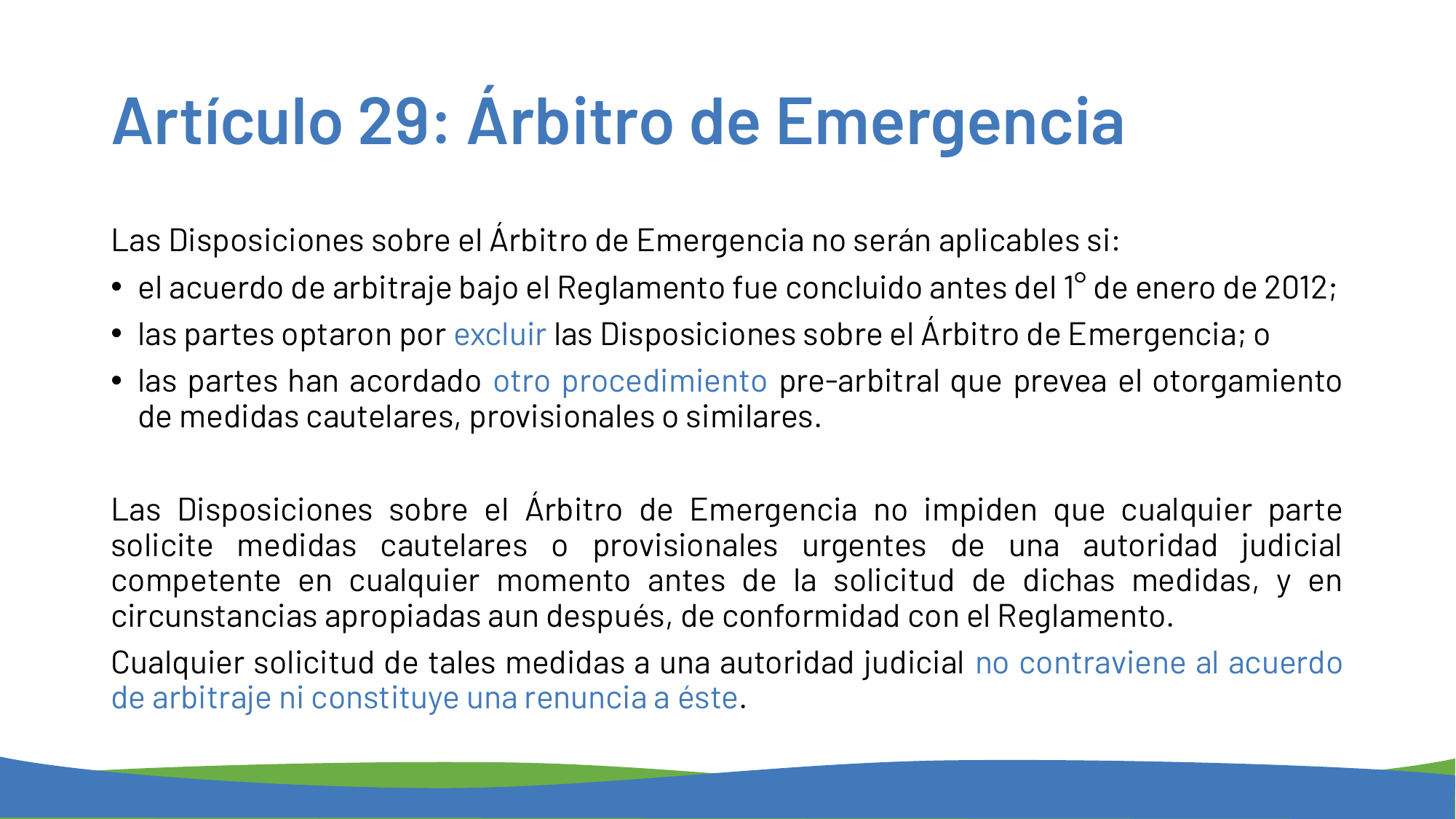

# Artículo 29: Árbitro de Emergencia
Las Disposiciones sobre el Árbitro de Emergencia no serán aplicables si:
el acuerdo de arbitraje bajo el Reglamento fue concluido antes del 1° de enero de 2012;
las partes optaron por excluir las Disposiciones sobre el Árbitro de Emergencia; o
las partes han acordado otro procedimiento pre-arbitral que prevea el otorgamiento de medidas cautelares, provisionales o similares.

Las Disposiciones sobre el Árbitro de Emergencia no impiden que cualquier parte solicite medidas cautelares o provisionales urgentes de una autoridad judicial competente en cualquier momento antes de la solicitud de dichas medidas, y en circunstancias apropiadas aun después, de conformidad con el Reglamento.
Cualquier solicitud de tales medidas a una autoridad judicial no contraviene al acuerdo de arbitraje ni constituye una renuncia a éste.